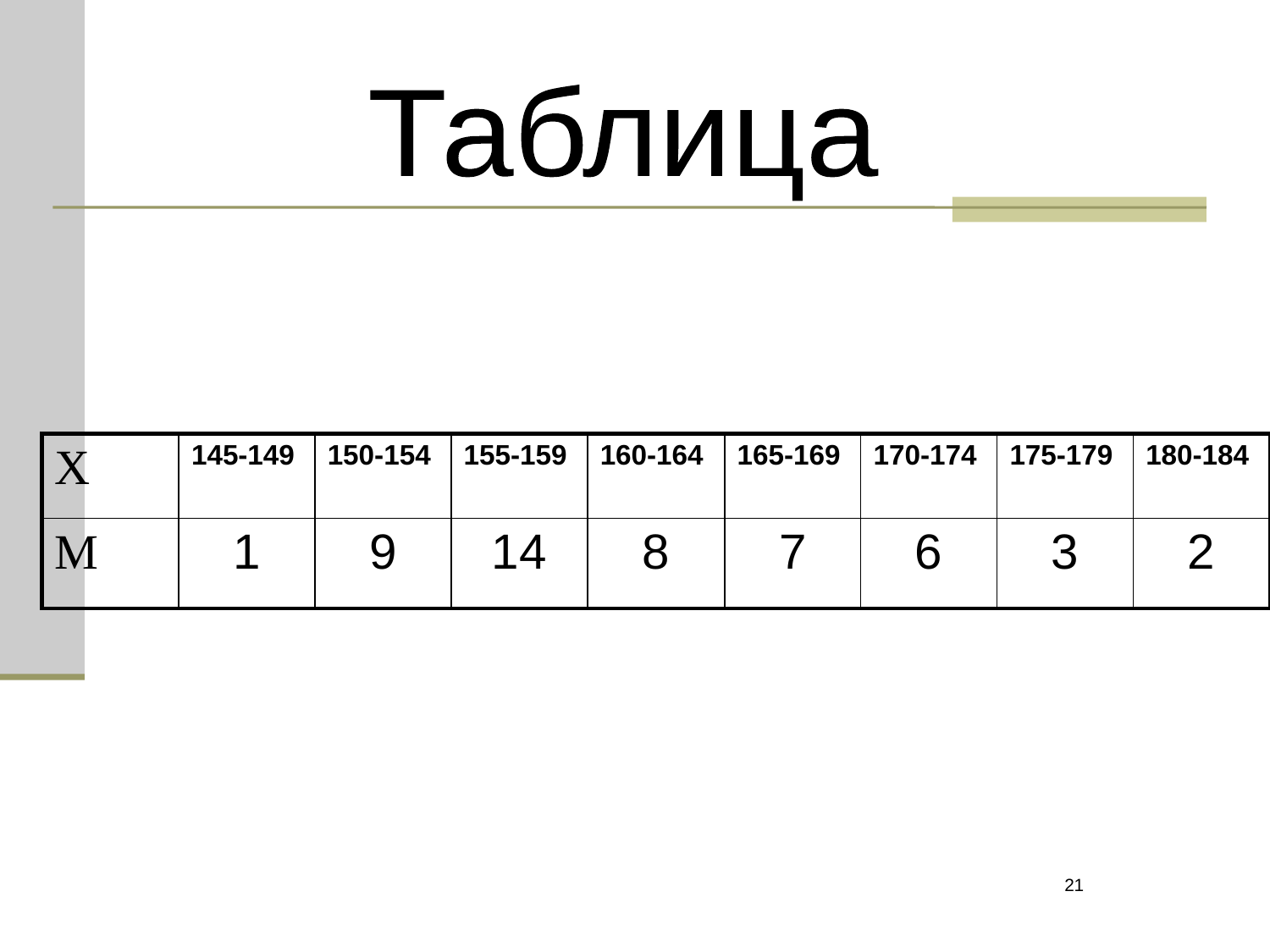

Таблица
| X | 145-149 | 150-154 | 155-159 | 160-164 | 165-169 | 170-174 | 175-179 | 180-184 |
| --- | --- | --- | --- | --- | --- | --- | --- | --- |
| M | 1 | 9 | 14 | 8 | 7 | 6 | 3 | 2 |
21